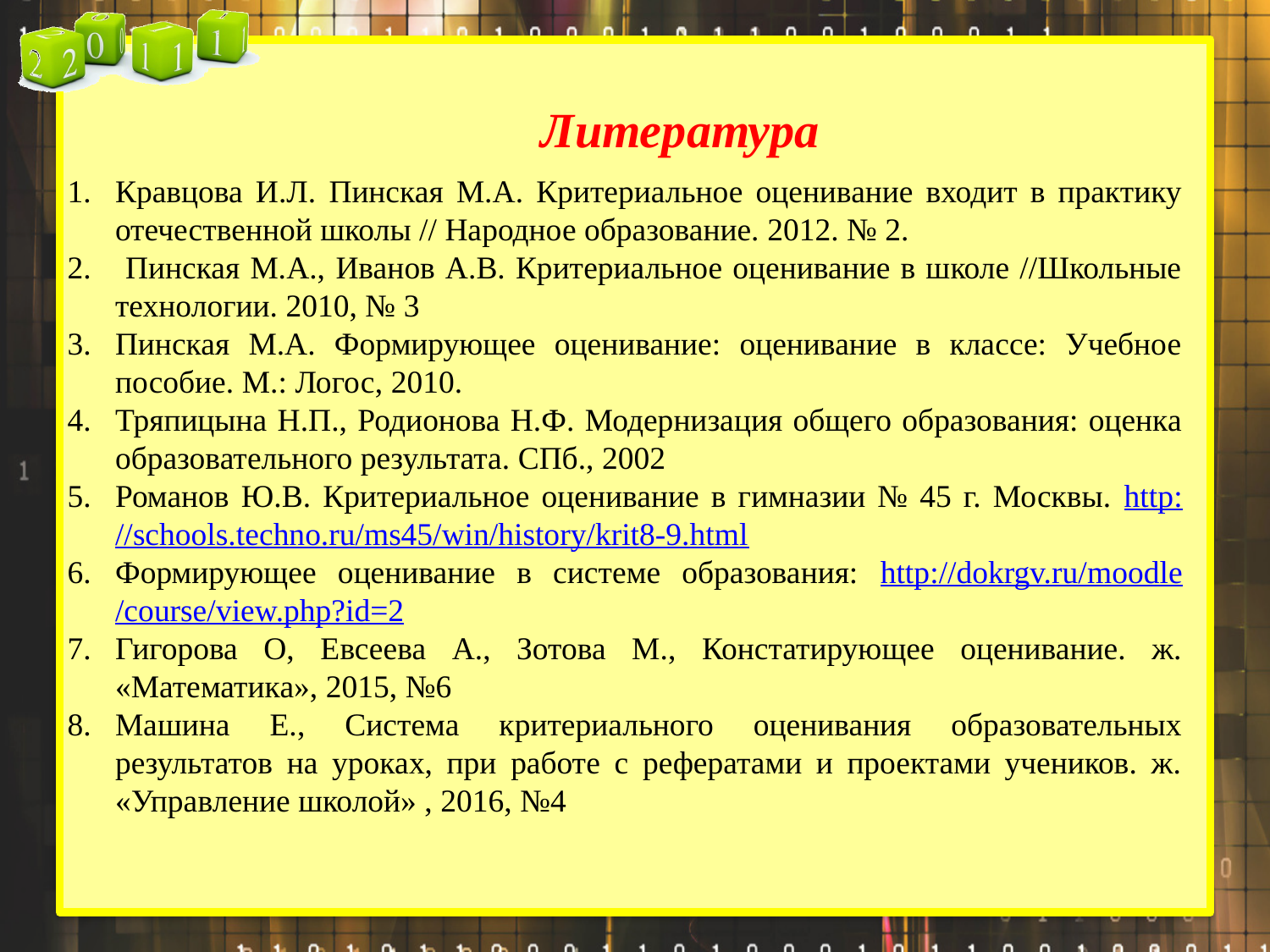

Литература
Кравцова И.Л. Пинская М.А. Критериальное оценивание входит в практику отечественной школы // Народное образование. 2012. № 2.
 Пинская М.А., Иванов А.В. Критериальное оценивание в школе //Школьные технологии. 2010, № 3
Пинская М.А. Формирующее оценивание: оценивание в классе: Учебное пособие. М.: Логос, 2010.
Тряпицына Н.П., Родионова Н.Ф. Модернизация общего образования: оценка образовательного результата. СПб., 2002
Романов Ю.В. Критериальное оценивание в гимназии № 45 г. Москвы. http://schools.techno.ru/ms45/win/history/krit8-9.html
Формирующее оценивание в системе образования: http://dokrgv.ru/moodle/course/view.php?id=2
Гигорова О, Евсеева А., Зотова М., Констатирующее оценивание. ж. «Математика», 2015, №6
Машина Е., Система критериального оценивания образовательных результатов на уроках, при работе с рефератами и проектами учеников. ж. «Управление школой» , 2016, №4